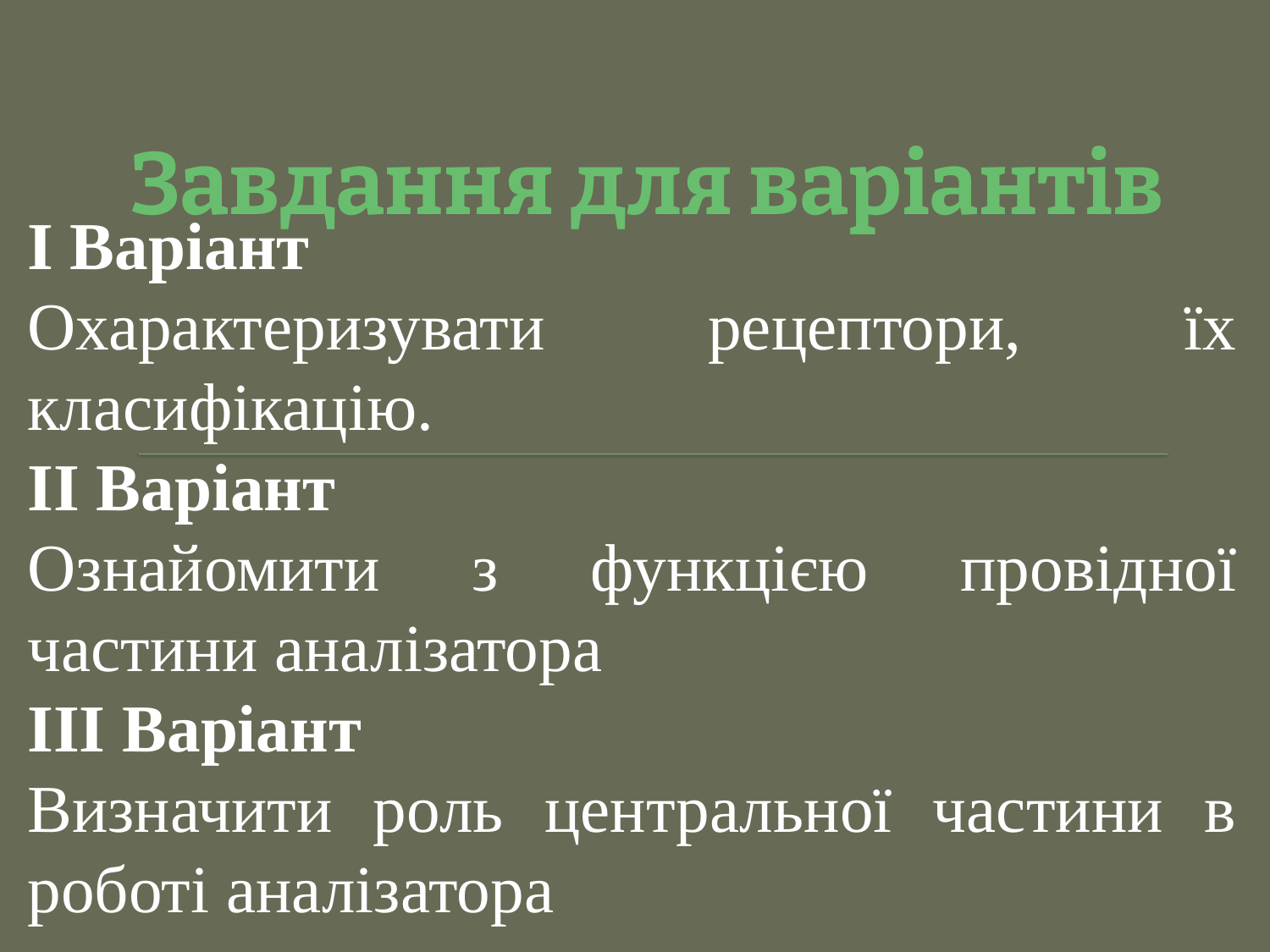

# Завдання для варіантів
І Варіант
Охарактеризувати рецептори, їх класифікацію.
ІІ Варіант
Ознайомити з функцією провідної частини аналізатора
ІІІ Варіант
Визначити роль центральної частини в роботі аналізатора